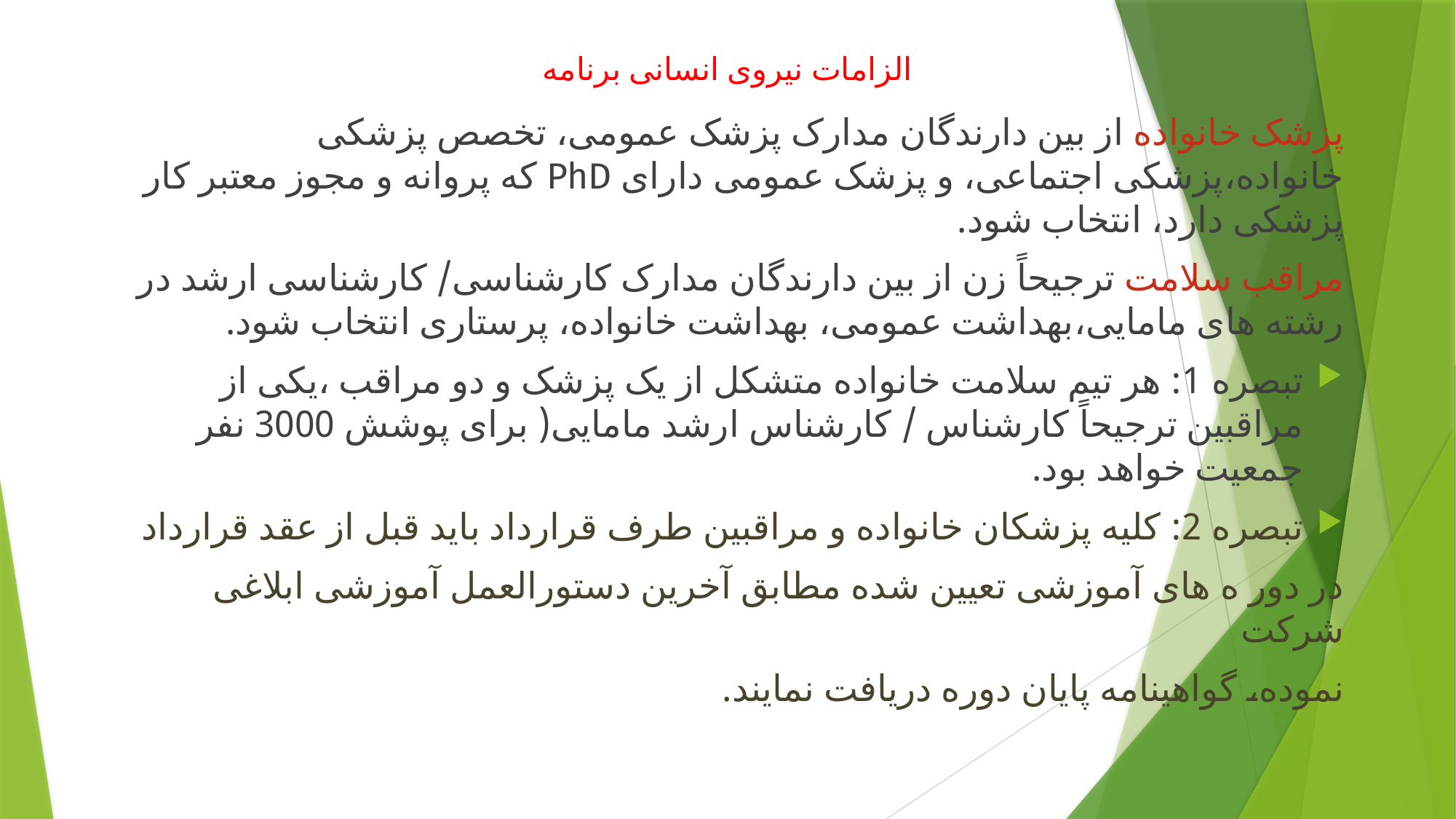

# الزامات نیروی انسانی برنامه
پزشک خانواده از بین دارندگان مدارک پزشک عمومی، تخصص پزشکی خانواده،پزشکی اجتماعی، و پزشک عمومی دارای PhD که پروانه و مجوز معتبر کار پزشکی دارد، انتخاب شود.
مراقب سلامت ترجیحاً زن از بین دارندگان مدارک کارشناسی/ کارشناسی ارشد در رشته های مامایی،بهداشت عمومی، بهداشت خانواده، پرستاری انتخاب شود.
تبصره 1: هر تیم سلامت خانواده متشکل از یک پزشک و دو مراقب ،یکی از مراقبین ترجیحاً کارشناس / کارشناس ارشد مامایی( برای پوشش 3000 نفر جمعیت خواهد بود.
تبصره 2: کلیه پزشکان خانواده و مراقبین طرف قرارداد باید قبل از عقد قرارداد
در دور ه های آموزشی تعیین شده مطابق آخرین دستورالعمل آموزشی ابلاغی شرکت
نموده، گواهینامه پایان دوره دریافت نمایند.